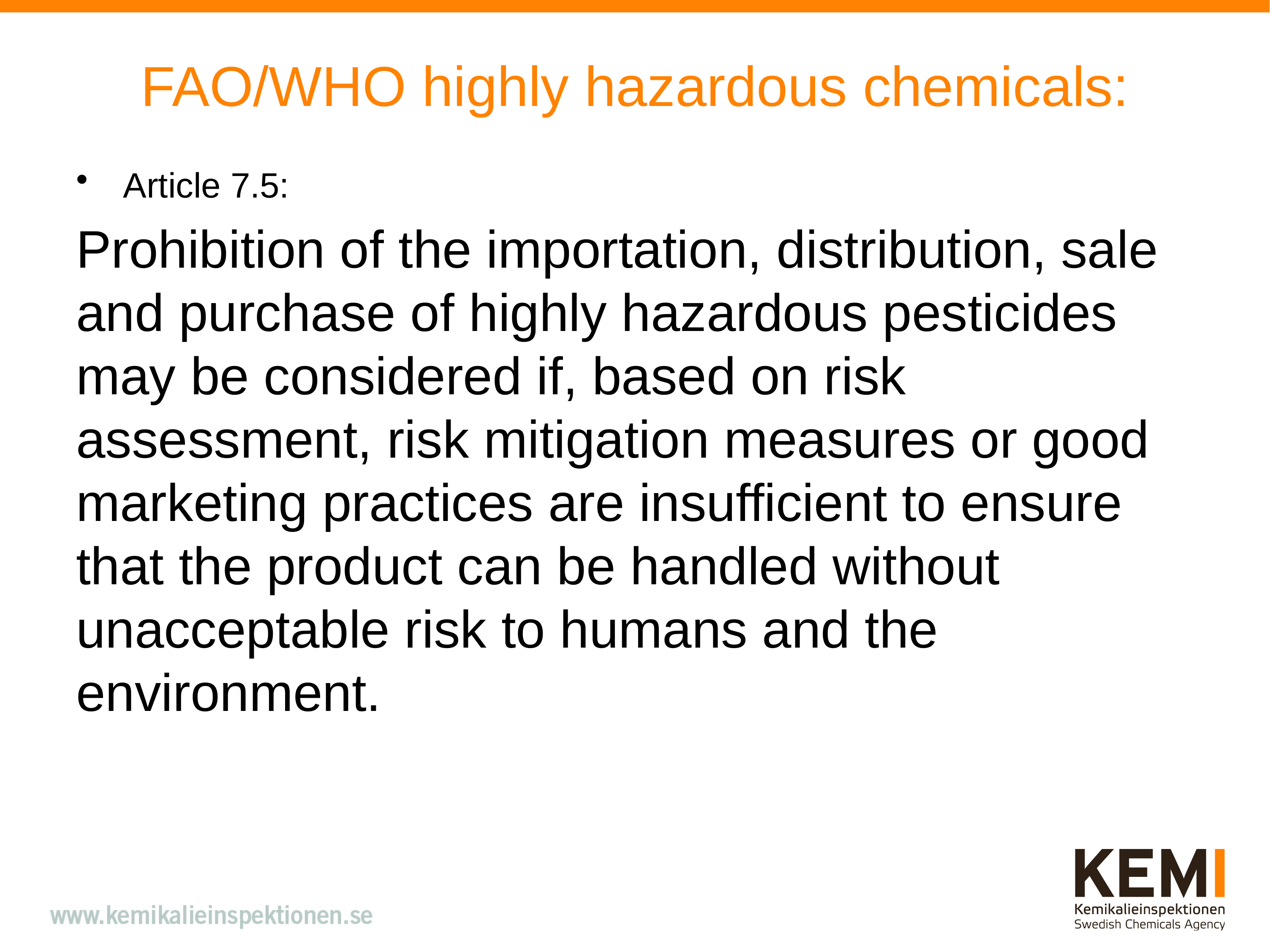

# FAO/WHO highly hazardous chemicals:
Article 7.5:
Prohibition of the importation, distribution, sale and purchase of highly hazardous pesticides may be considered if, based on risk assessment, risk mitigation measures or good marketing practices are insufficient to ensure that the product can be handled without unacceptable risk to humans and the environment.